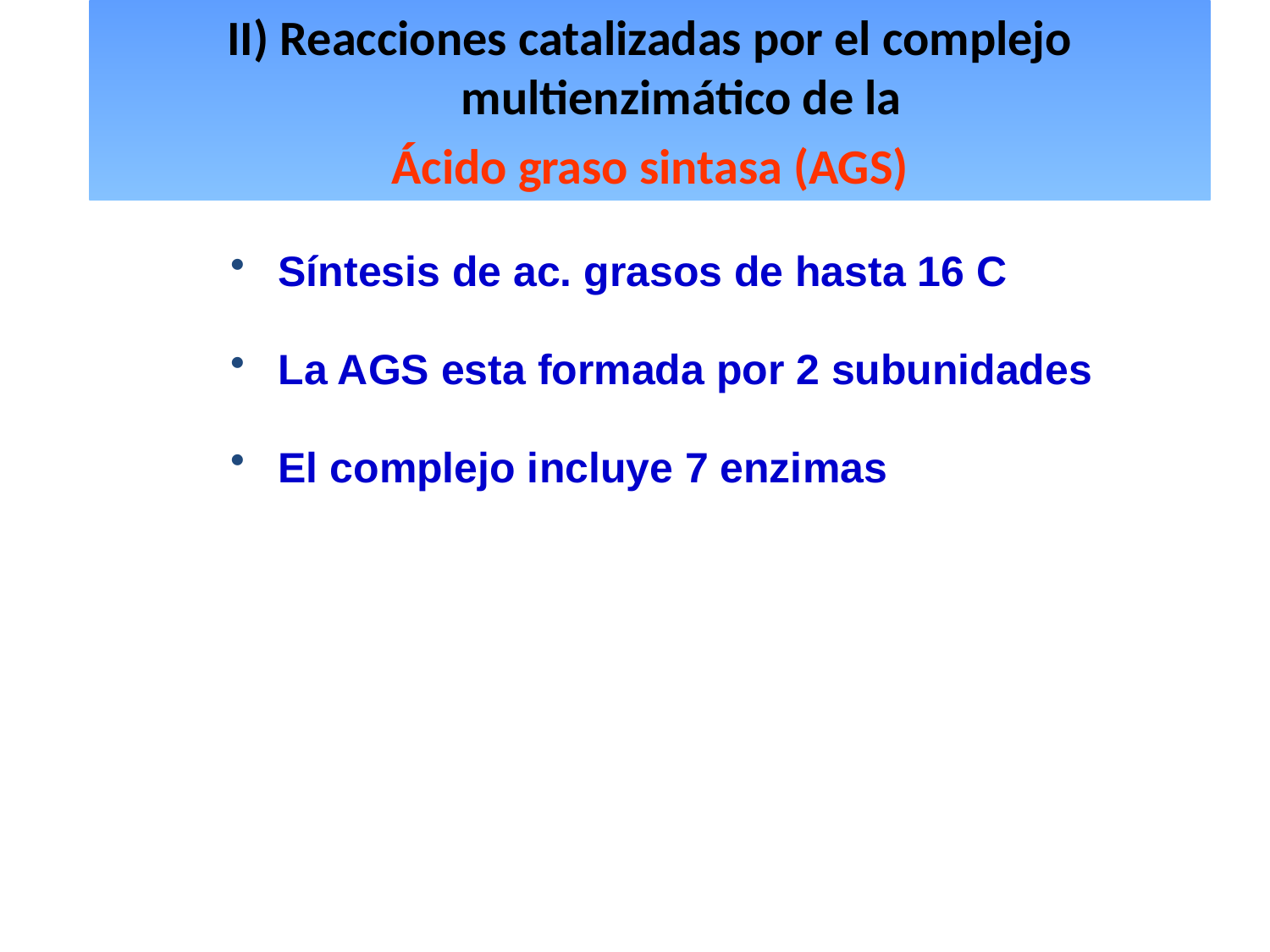

II) Reacciones catalizadas por el complejo multienzimático de la
Ácido graso sintasa (AGS)
Síntesis de ac. grasos de hasta 16 C

La AGS esta formada por 2 subunidades

El complejo incluye 7 enzimas